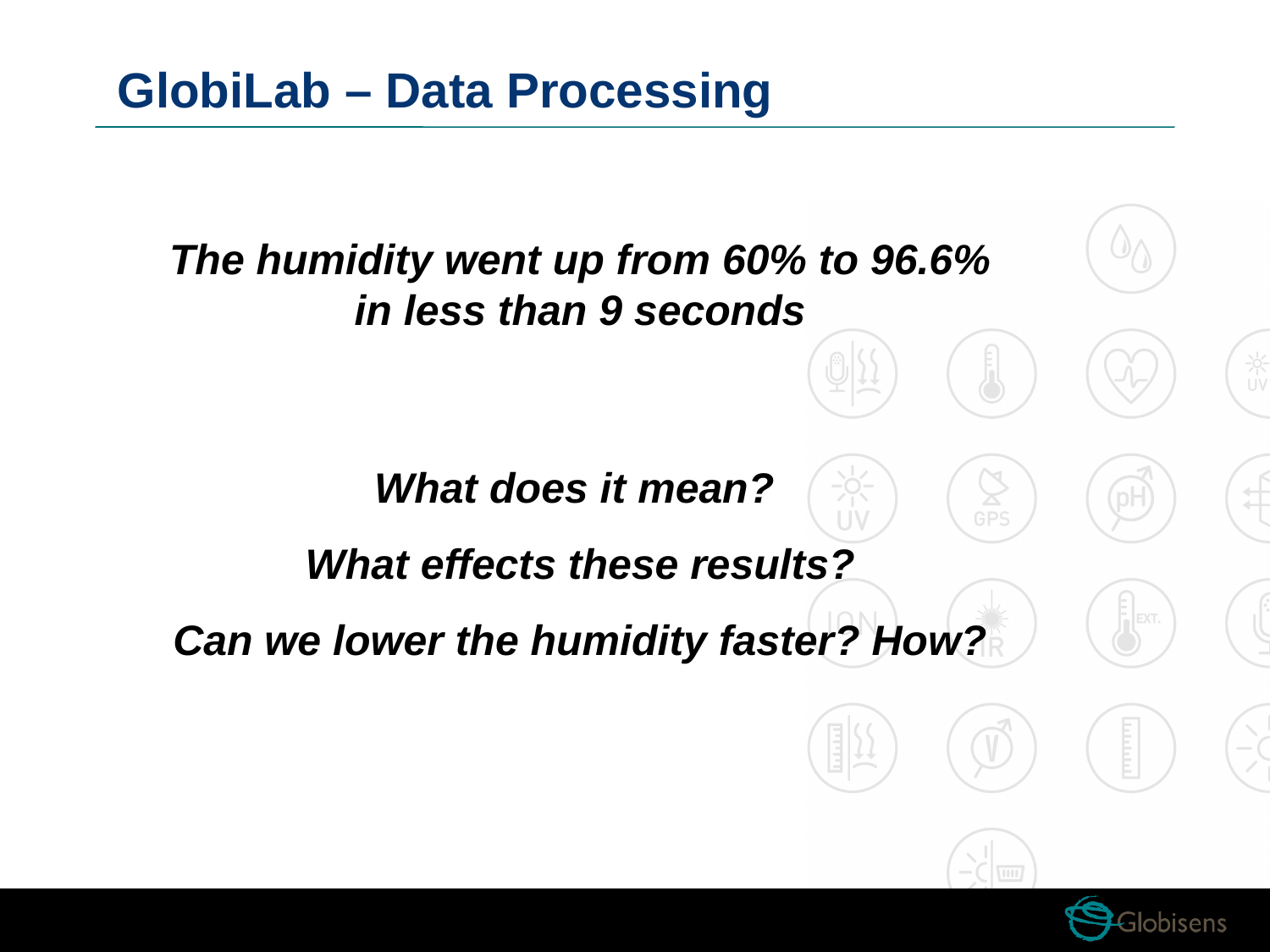

GlobiLab – Data Processing
The humidity went up from 60% to 96.6%
in less than 9 seconds

What does it mean?
What effects these results?
Can we lower the humidity faster? How?